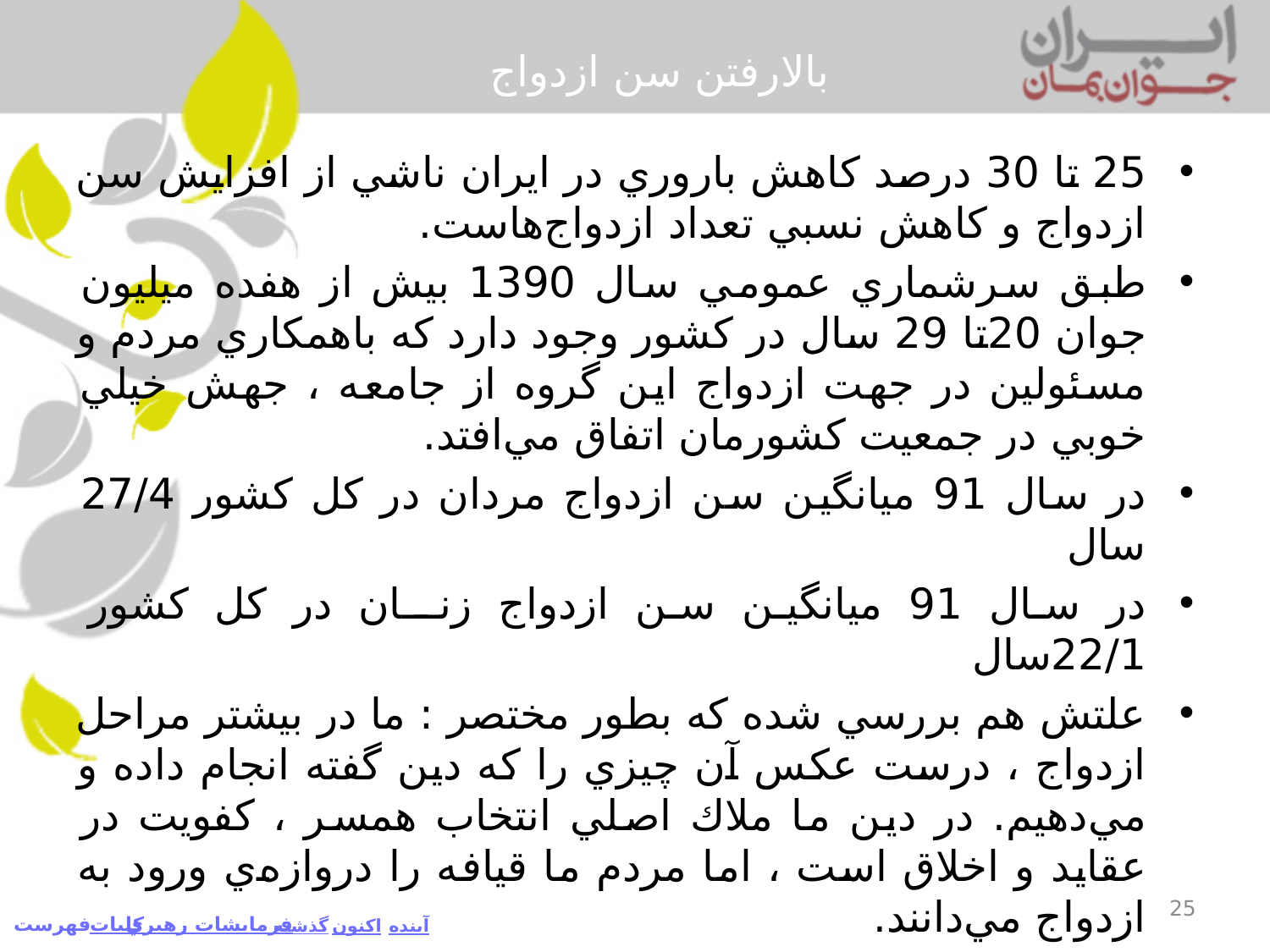

# بالارفتن سن ازدواج
25 تا 30 درصد كاهش باروري در ايران ناشي از افزايش سن ازدواج و كاهش نسبي تعداد ازدواج‌هاست.
طبق سرشماري عمومي سال 1390 بيش از هفده ميليون جوان 20تا 29 سال در كشور وجود دارد كه باهمكاري مردم و مسئولين در جهت ازدواج اين گروه از جامعه ، جهش خيلي خوبي در جمعيت كشورمان اتفاق مي‌افتد.
در سال 91 ميانگين سن ازدواج مردان در كل كشور 27/4 سال
در سال 91 ميانگين سن ازدواج زنــان در كل كشور 22/1سال
علتش هم بررسي شده كه بطور مختصر : ما در بيشتر مراحل ازدواج ، درست عكس آن چيزي را كه دين گفته انجام داده و مي‌دهيم. در دين ما ملاك اصلي انتخاب همسر ، كفويت در عقايد و اخلاق است ، اما مردم ما قيافه را دروازه‌ي ورود به ازدواج مي‌دانند.
مقام معظم رهبري: بلاشك يكي از چيزهايي كه باروري را محدود مي‌كند ، بالارفتن سن ازدواج است ؛ خب ،‌اين يكي از كارهايي است كه بايد در كشور فكر بشود ... مگر جوان هفده ساله ، هجده ساله،... احتياج ندارد به اطفاء نياز جنسي ؟ (1392/8/6)
25